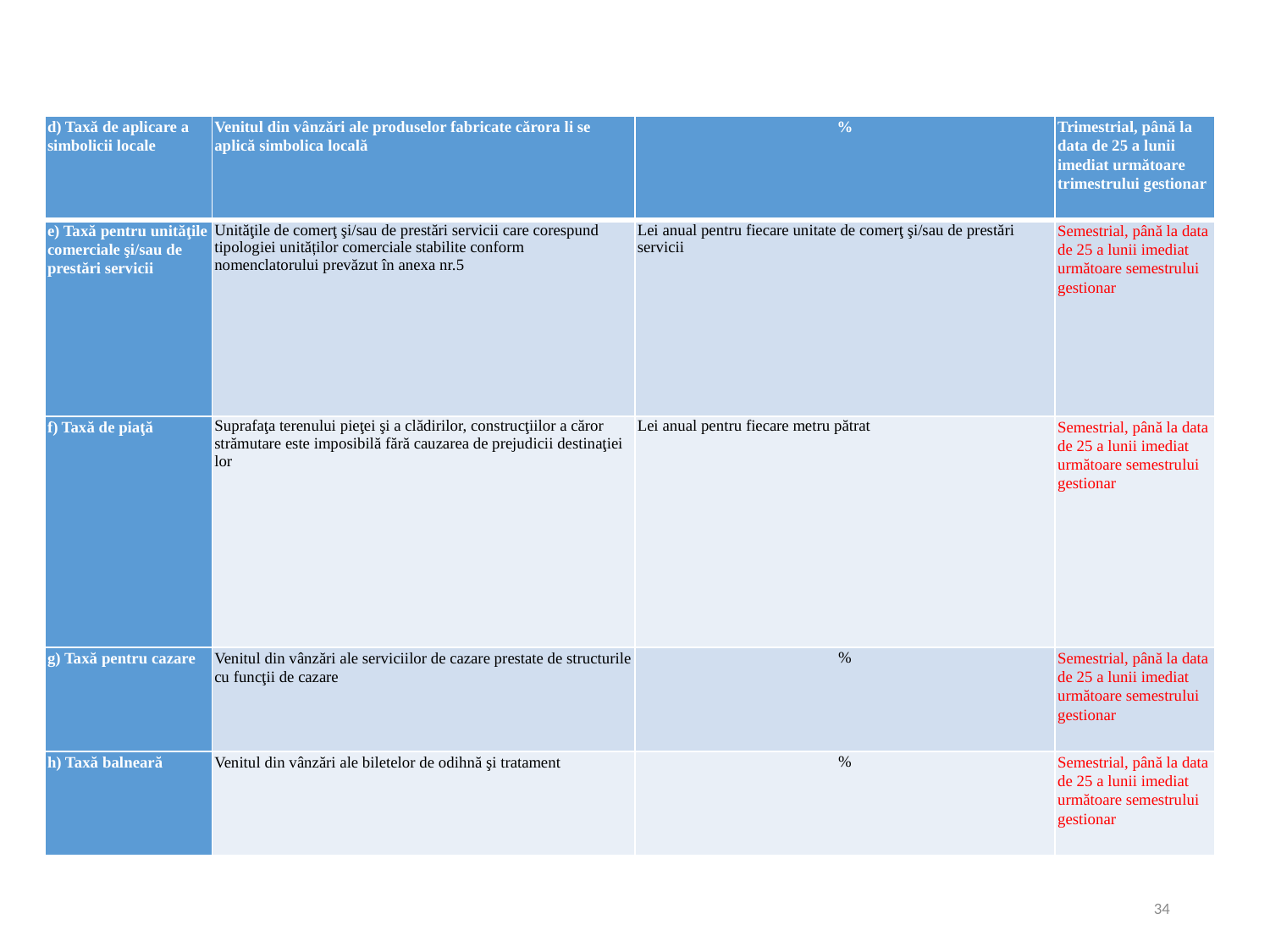

| d) Taxă de aplicare a simbolicii locale | Venitul din vânzări ale produselor fabricate cărora li se aplică simbolica locală | % | Trimestrial, până la data de 25 a lunii imediat următoare trimestrului gestionar |
| --- | --- | --- | --- |
| e) Taxă pentru unităţile comerciale şi/sau de prestări servicii | Unităţile de comerţ şi/sau de prestări servicii care corespund tipologiei unităților comerciale stabilite conform nomenclatorului prevăzut în anexa nr.5 | Lei anual pentru fiecare unitate de comerţ şi/sau de prestări servicii | Semestrial, până la data de 25 a lunii imediat următoare semestrului gestionar |
| f) Taxă de piaţă | Suprafaţa terenului pieţei şi a clădirilor, construcţiilor a căror strămutare este imposibilă fără cauzarea de prejudicii destinaţiei lor | Lei anual pentru fiecare metru pătrat | Semestrial, până la data de 25 a lunii imediat următoare semestrului gestionar |
| g) Taxă pentru cazare | Venitul din vânzări ale serviciilor de cazare prestate de structurile cu funcţii de cazare | % | Semestrial, până la data de 25 a lunii imediat următoare semestrului gestionar |
| h) Taxă balneară | Venitul din vânzări ale biletelor de odihnă şi tratament | % | Semestrial, până la data de 25 a lunii imediat următoare semestrului gestionar |
34